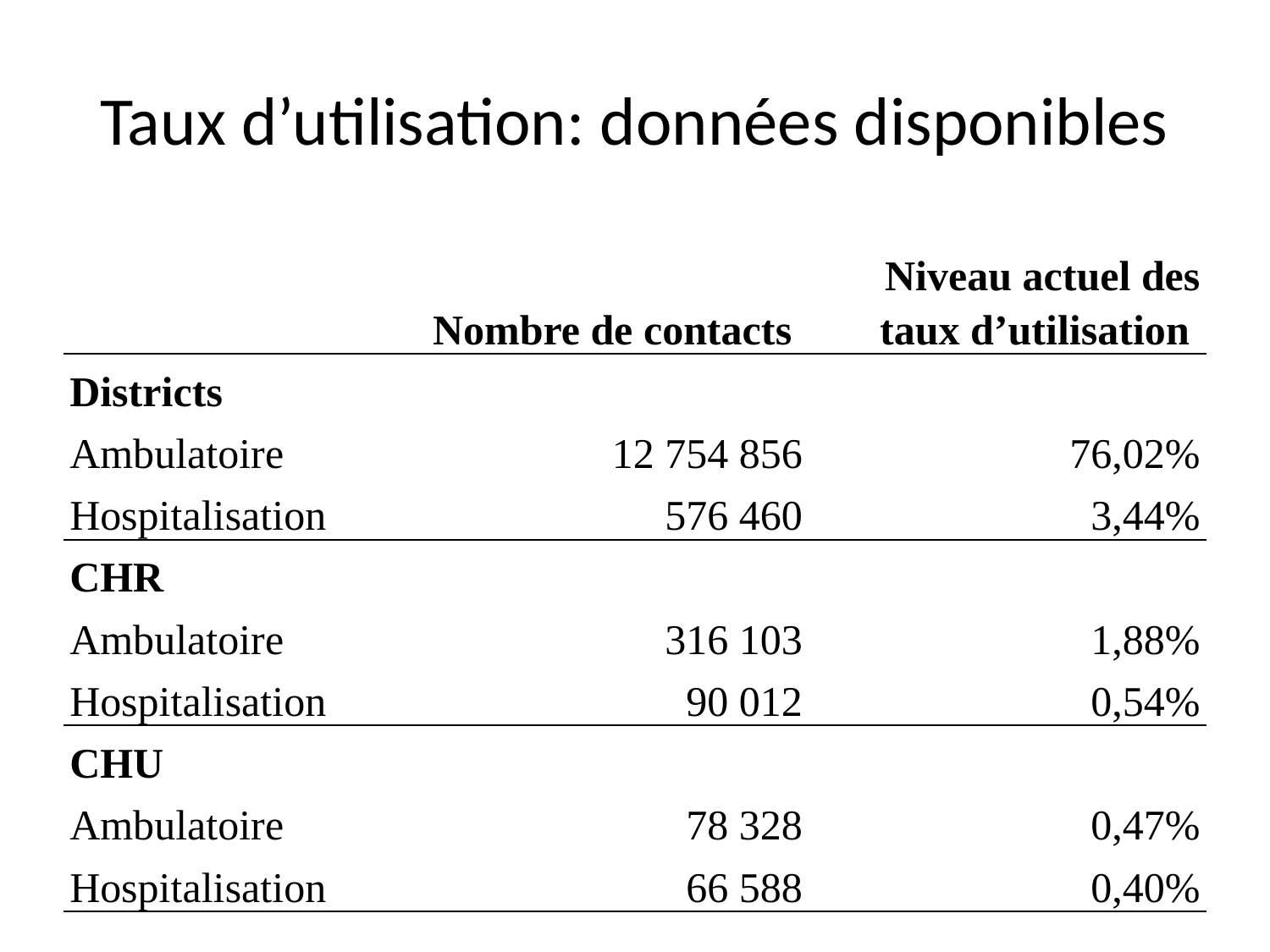

# Taux d’utilisation: données disponibles
|  | Nombre de contacts | Niveau actuel des taux d’utilisation |
| --- | --- | --- |
| Districts |  |  |
| Ambulatoire | 12 754 856 | 76,02% |
| Hospitalisation | 576 460 | 3,44% |
| CHR |  |  |
| Ambulatoire | 316 103 | 1,88% |
| Hospitalisation | 90 012 | 0,54% |
| CHU |  |  |
| Ambulatoire | 78 328 | 0,47% |
| Hospitalisation | 66 588 | 0,40% |